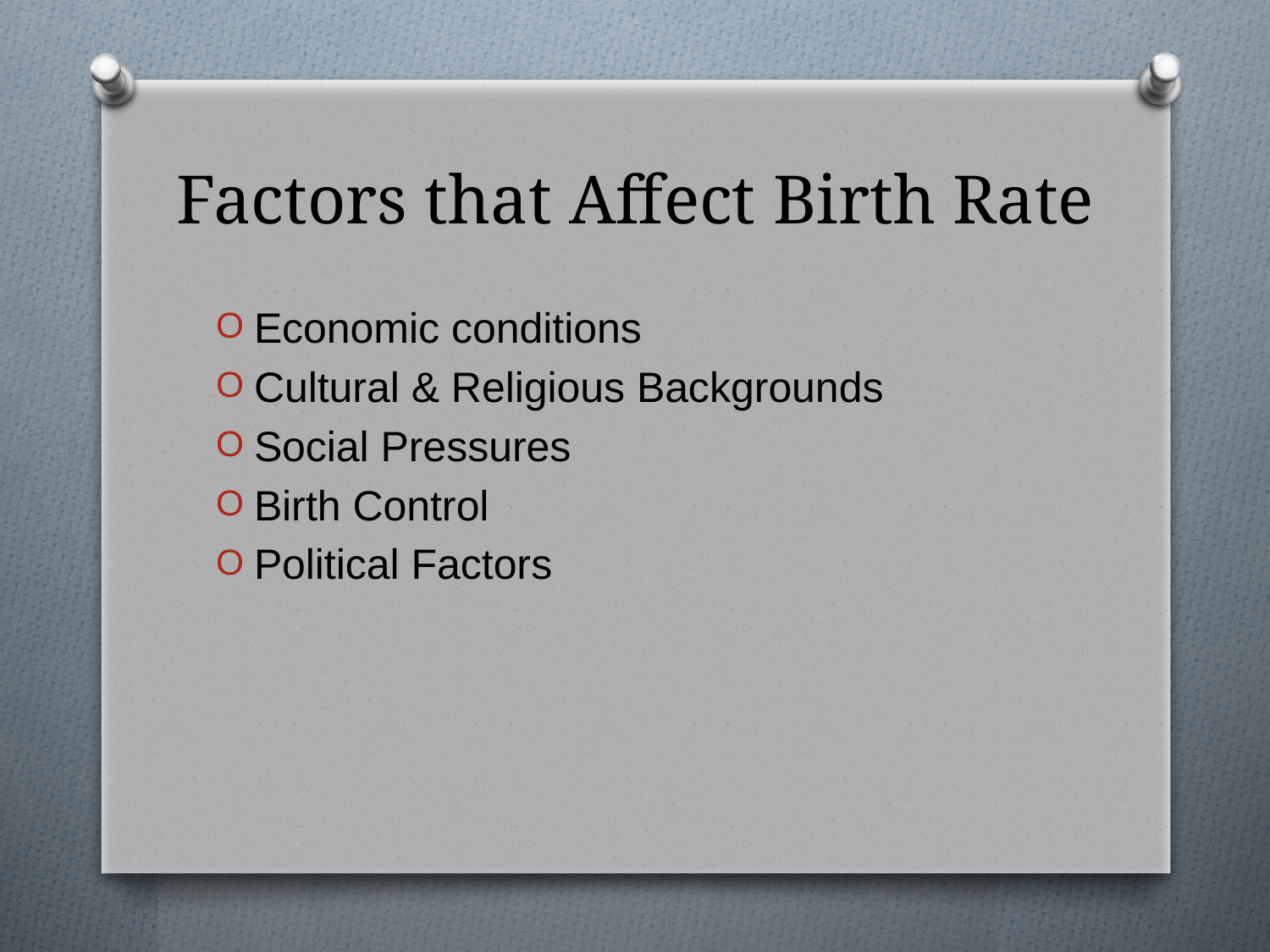

# Factors that Affect Birth Rate
Economic conditions
Cultural & Religious Backgrounds
Social Pressures
Birth Control
Political Factors